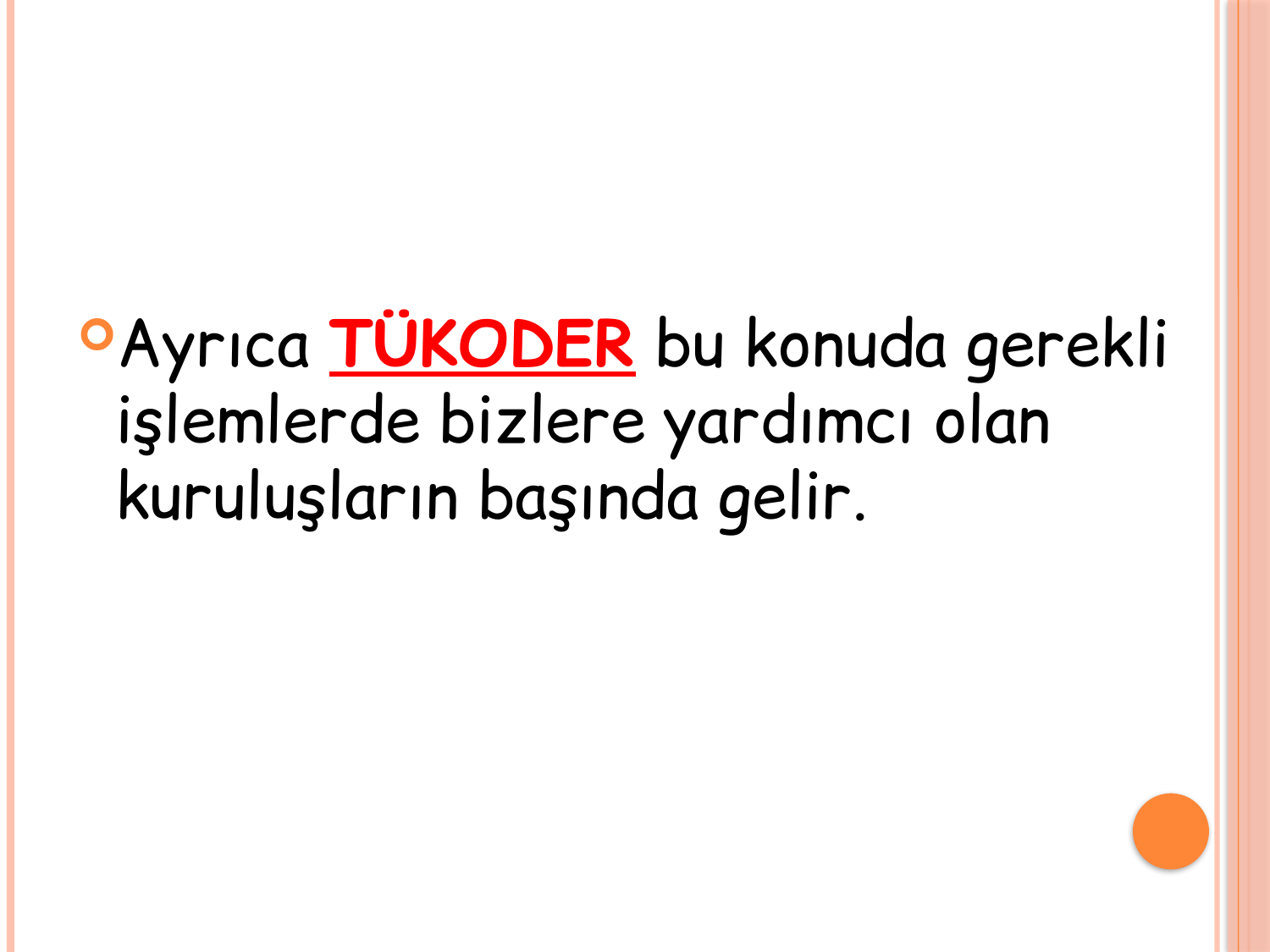

Ayrıca TÜKODER bu konuda gerekli işlemlerde bizlere yardımcı olan kuruluşların başında gelir.